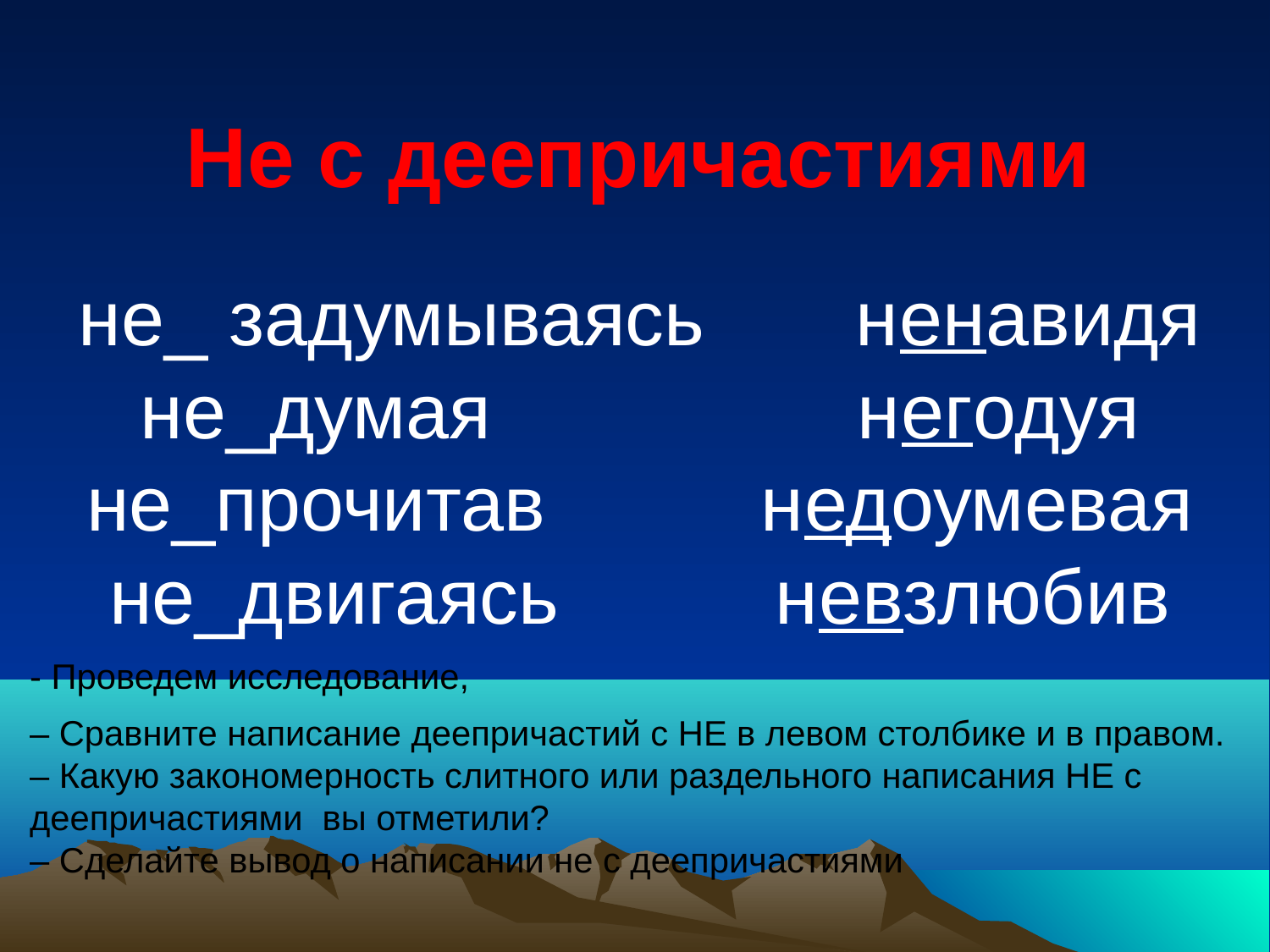

# Не с деепричастиями
не_ задумываясь       ненавидя
не_думая                 негодуя
не_прочитав          недоумевая
не_двигаясь          невзлюбив
- Проведем исследование,
– Сравните написание деепричастий с НЕ в левом столбике и в правом.
– Какую закономерность слитного или раздельного написания НЕ с деепричастиями  вы отметили?
– Сделайте вывод о написании не с деепричастиями